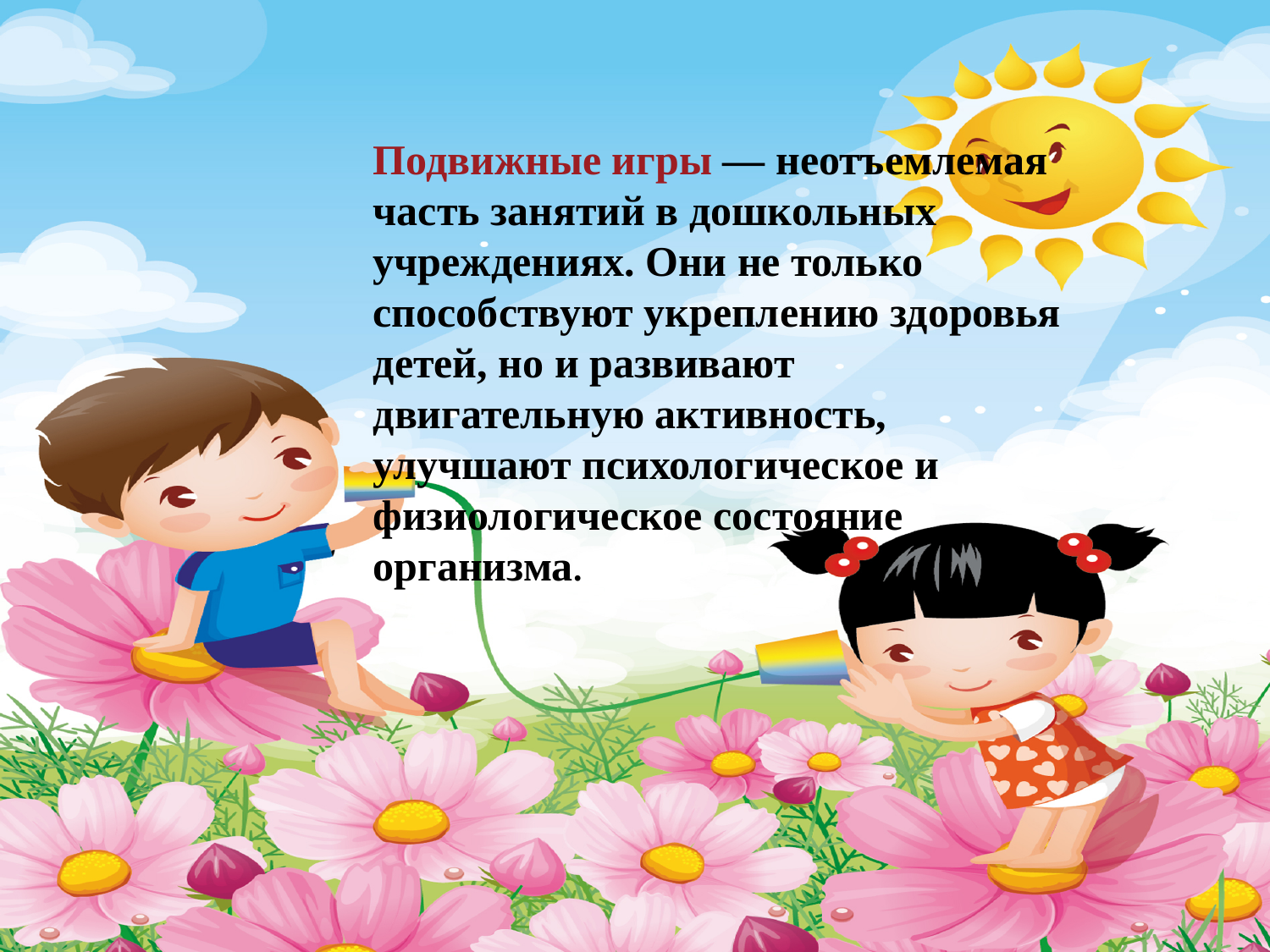

Подвижные игры — неотъемлемая часть занятий в дошкольных учреждениях. Они не только способствуют укреплению здоровья детей, но и развивают двигательную активность, улучшают психологическое и физиологическое состояние организма.